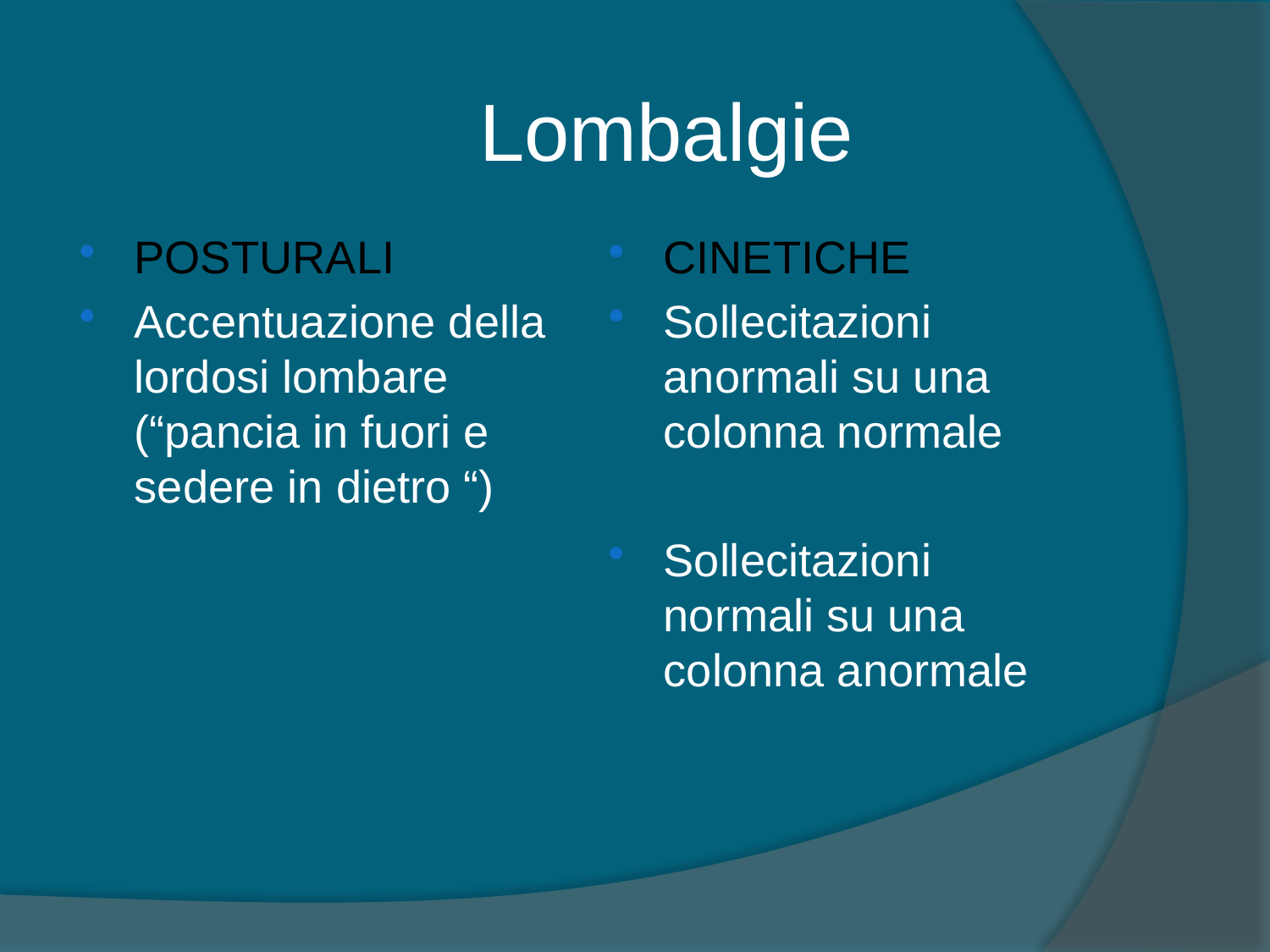

# Lombalgie
POSTURALI
Accentuazione della lordosi lombare (“pancia in fuori e sedere in dietro “)

CINETICHE
Sollecitazioni anormali su una colonna normale

Sollecitazioni normali su una colonna anormale